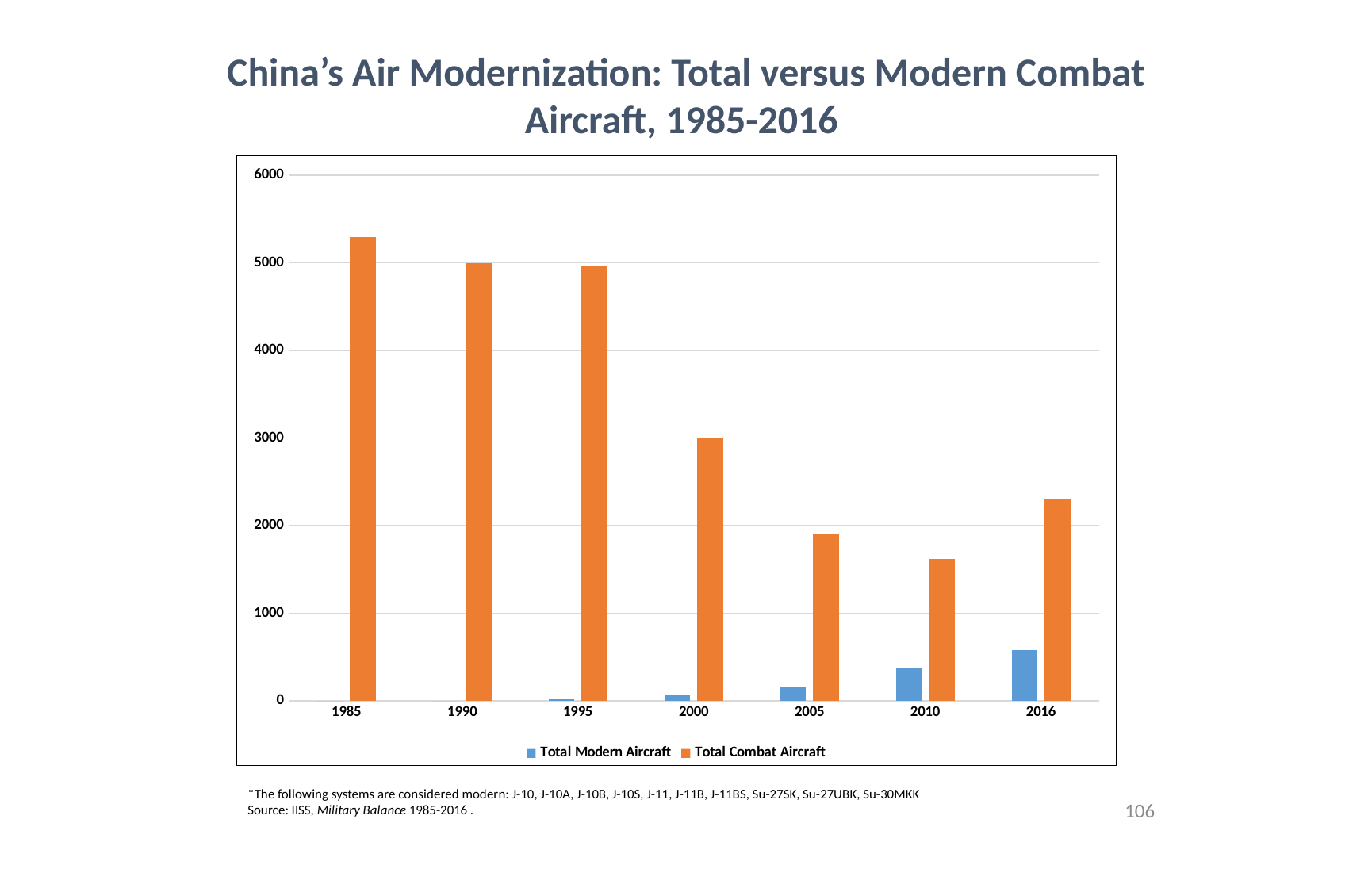

China’s Air Modernization: Total versus Modern Combat Aircraft, 1985-2016

### Chart

| Category | Total Modern Aircraft | Total Combat Aircraft |
|---|---|---|
| 1985 | 0.0 | 5300.0 |
| 1990 | 0.0 | 5000.0 |
| 1995 | 24.0 | 4970.0 |
| 2000 | 65.0 | 3000.0 |
| 2005 | 154.0 | 1900.0 |
| 2010 | 381.0 | 1617.0 |
| 2016 | 581.0 | 2306.0 |
*The following systems are considered modern: J-10, J-10A, J-10B, J-10S, J-11, J-11B, J-11BS, Su-27SK, Su-27UBK, Su-30MKK
Source: IISS, Military Balance 1985-2016 .
106